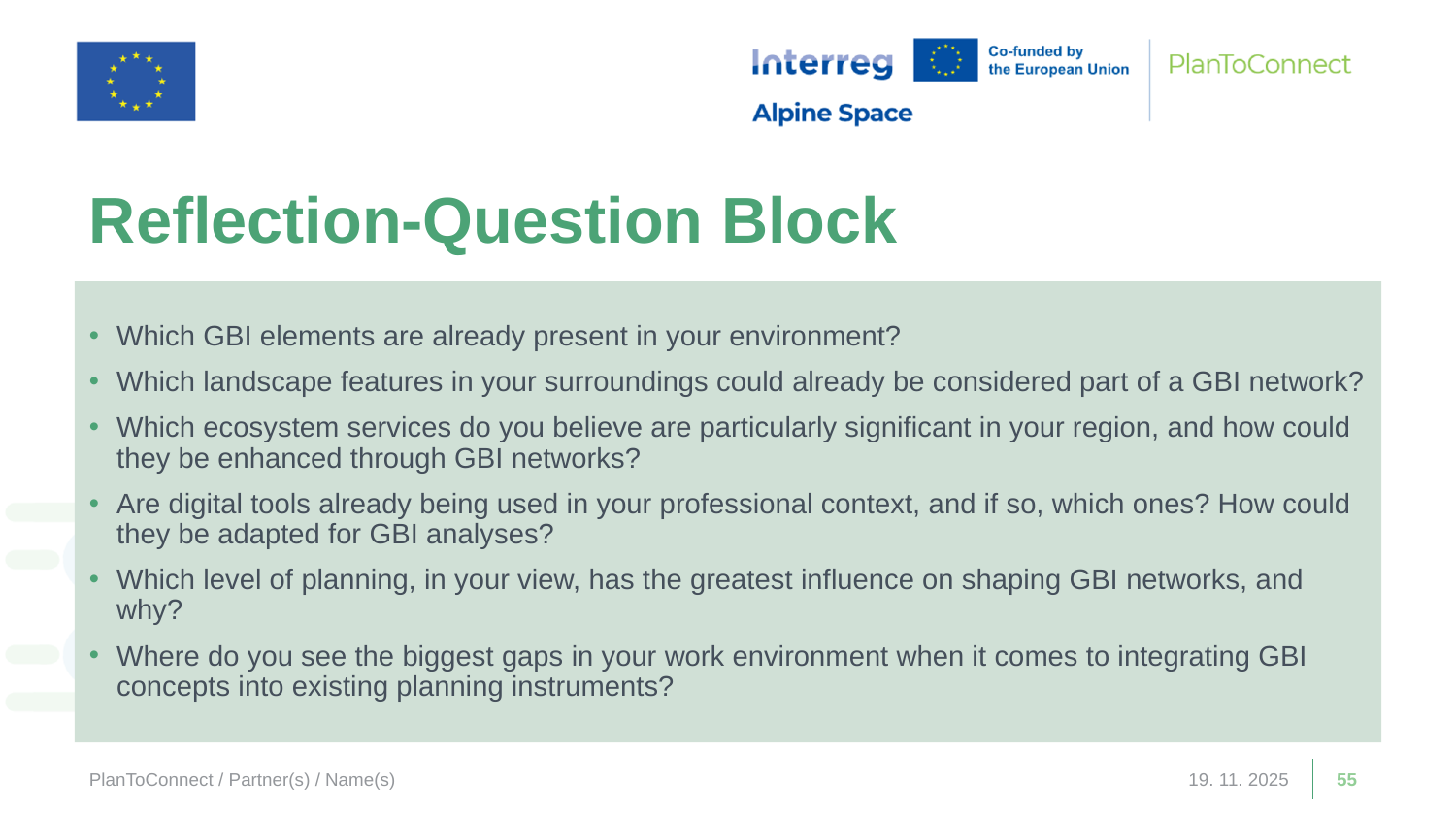

# Reflection-Question Block
Which GBI elements are already present in your environment?
Which landscape features in your surroundings could already be considered part of a GBI network?
Which ecosystem services do you believe are particularly significant in your region, and how could they be enhanced through GBI networks?
Are digital tools already being used in your professional context, and if so, which ones? How could they be adapted for GBI analyses?
Which level of planning, in your view, has the greatest influence on shaping GBI networks, and why?
Where do you see the biggest gaps in your work environment when it comes to integrating GBI concepts into existing planning instruments?
PlanToConnect / Partner(s) / Name(s)
19. 11. 2025
55